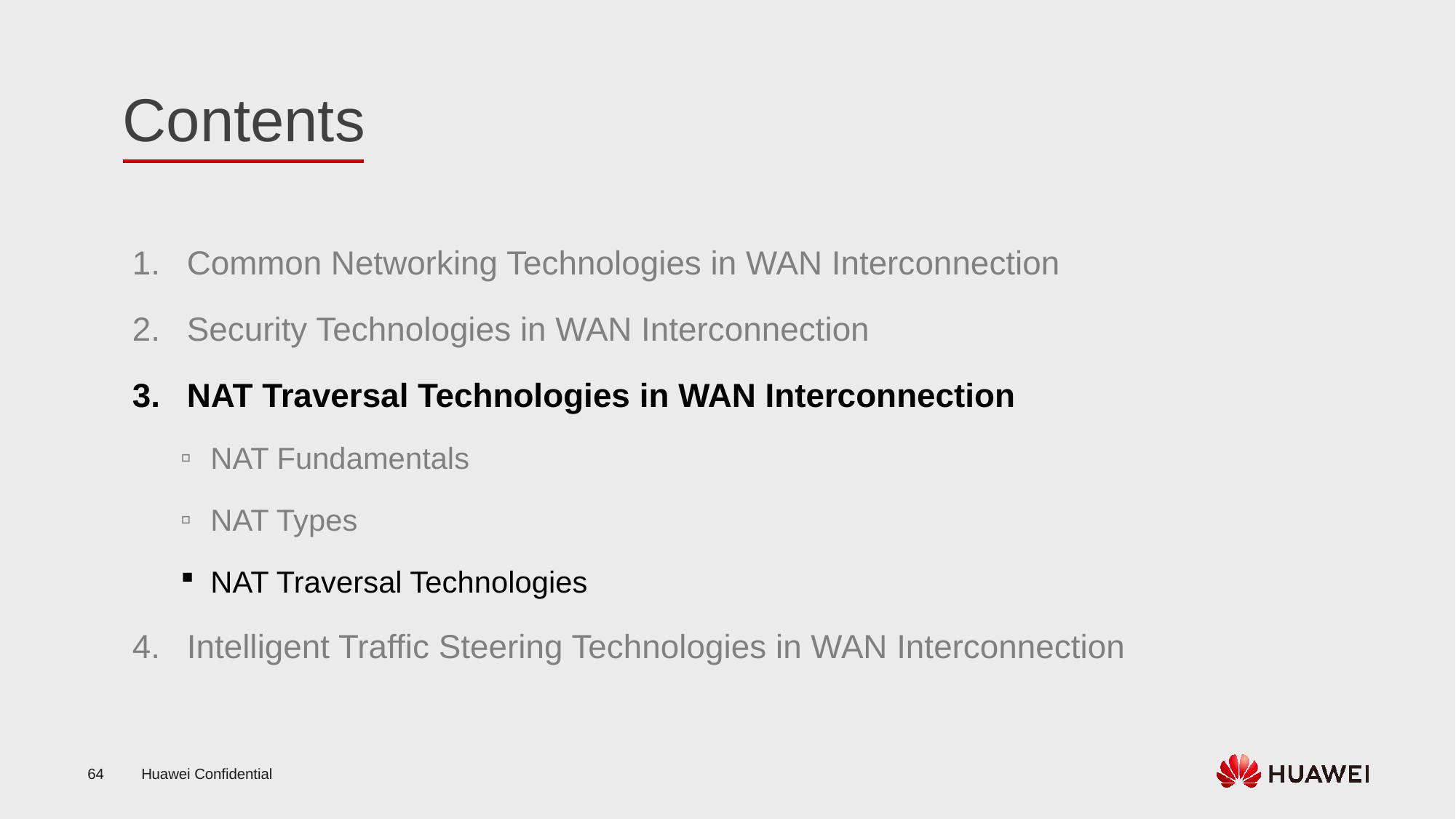

Common Networking Technologies in WAN Interconnection
Security Technologies in WAN Interconnection
NAT Traversal Technologies in WAN Interconnection
NAT Fundamentals
NAT Types
NAT Traversal Technologies
Intelligent Traffic Steering Technologies in WAN Interconnection